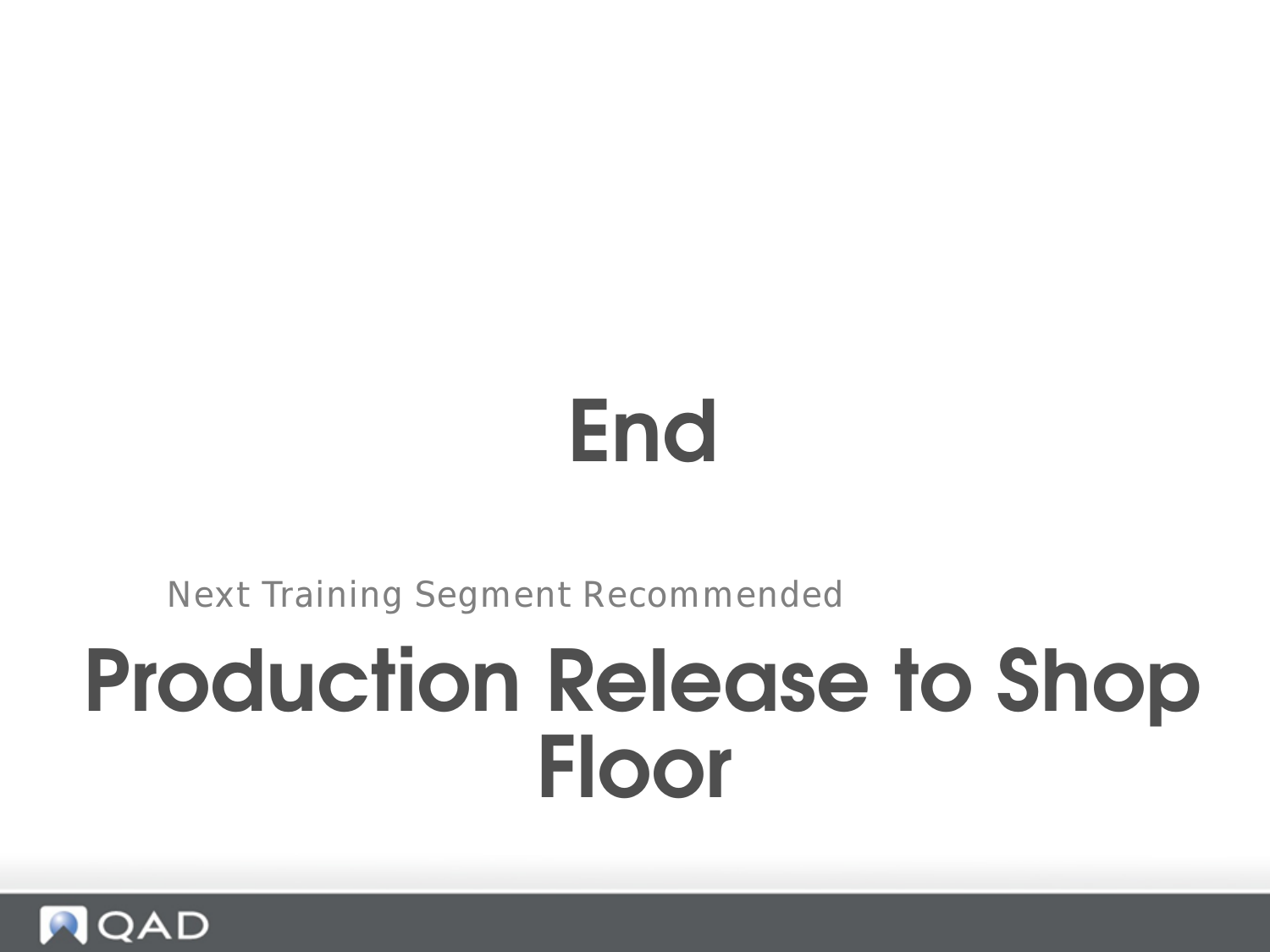

Creating a Master Schedule
 End
Next Training Segment Recommended
 Production Release to Shop Floor